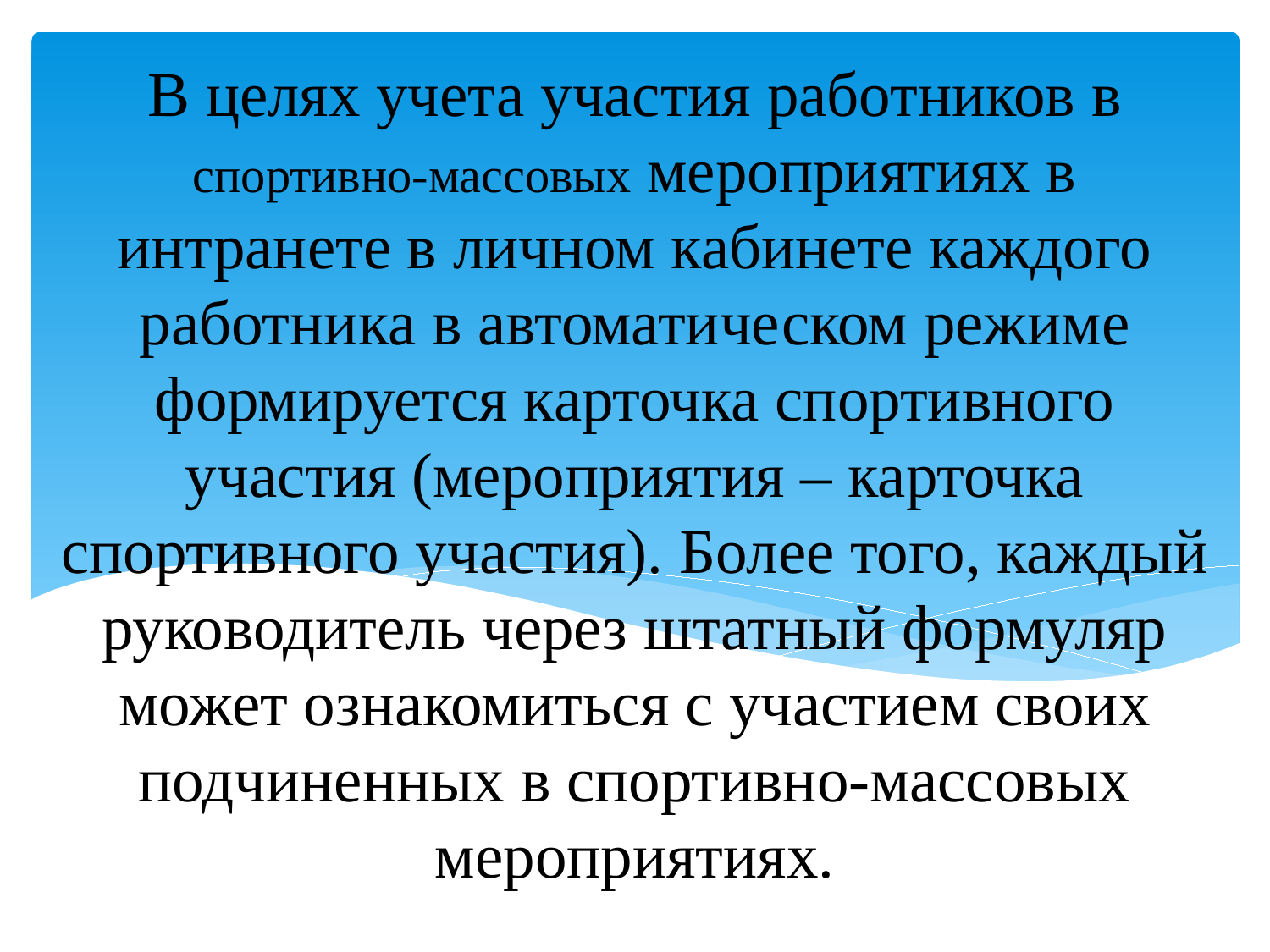

# В целях учета участия работников в спортивно-массовых мероприятиях в интранете в личном кабинете каждого работника в автоматическом режиме формируется карточка спортивного участия (мероприятия – карточка спортивного участия). Более того, каждый руководитель через штатный формуляр может ознакомиться с участием своих подчиненных в спортивно-массовых мероприятиях.